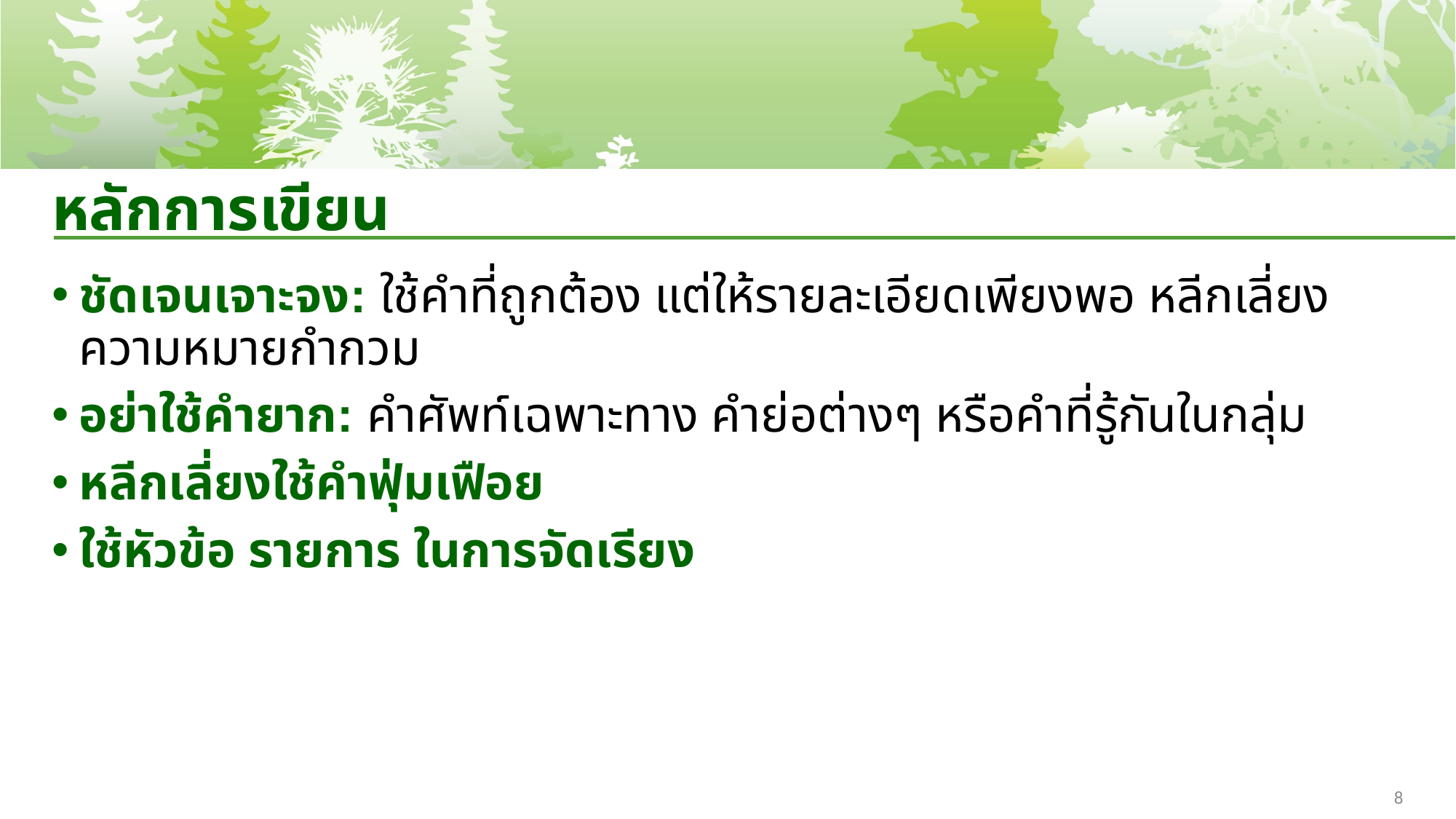

# หลักการเขียน
ชัดเจนเจาะจง: ใช้คำที่ถูกต้อง แต่ให้รายละเอียดเพียงพอ หลีกเลี่ยงความหมายกำกวม
อย่าใช้คำยาก: คำศัพท์เฉพาะทาง คำย่อต่างๆ หรือคำที่รู้กันในกลุ่ม
หลีกเลี่ยงใช้คำฟุ่มเฟือย
ใช้หัวข้อ รายการ ในการจัดเรียง
8